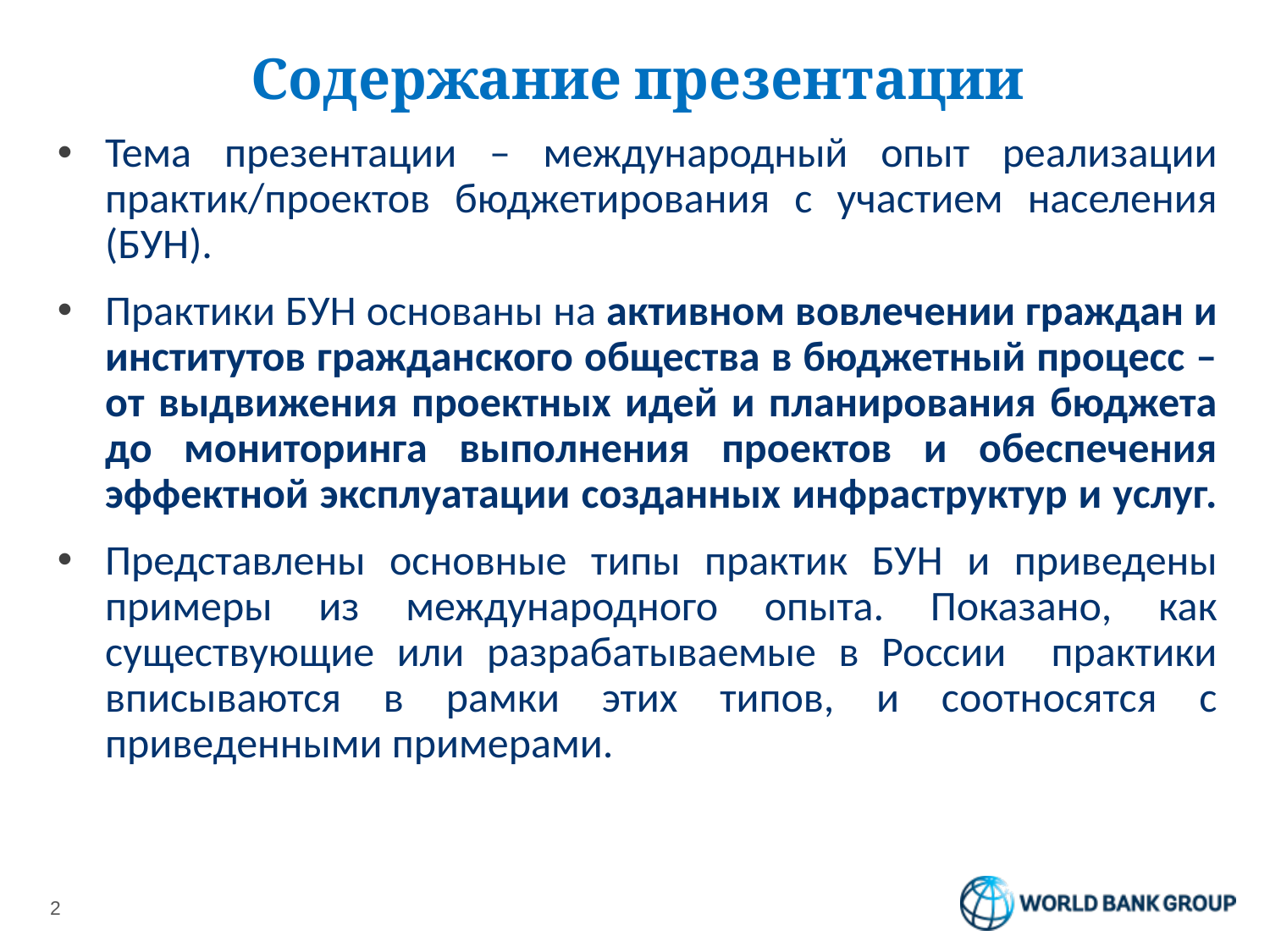

# Содержание презентации
Тема презентации – международный опыт реализации практик/проектов бюджетирования с участием населения (БУН).
Практики БУН основаны на активном вовлечении граждан и институтов гражданского общества в бюджетный процесс – от выдвижения проектных идей и планирования бюджета до мониторинга выполнения проектов и обеспечения эффектной эксплуатации созданных инфраструктур и услуг.
Представлены основные типы практик БУН и приведены примеры из международного опыта. Показано, как существующие или разрабатываемые в России  практики вписываются в рамки этих типов, и соотносятся с приведенными примерами.
2